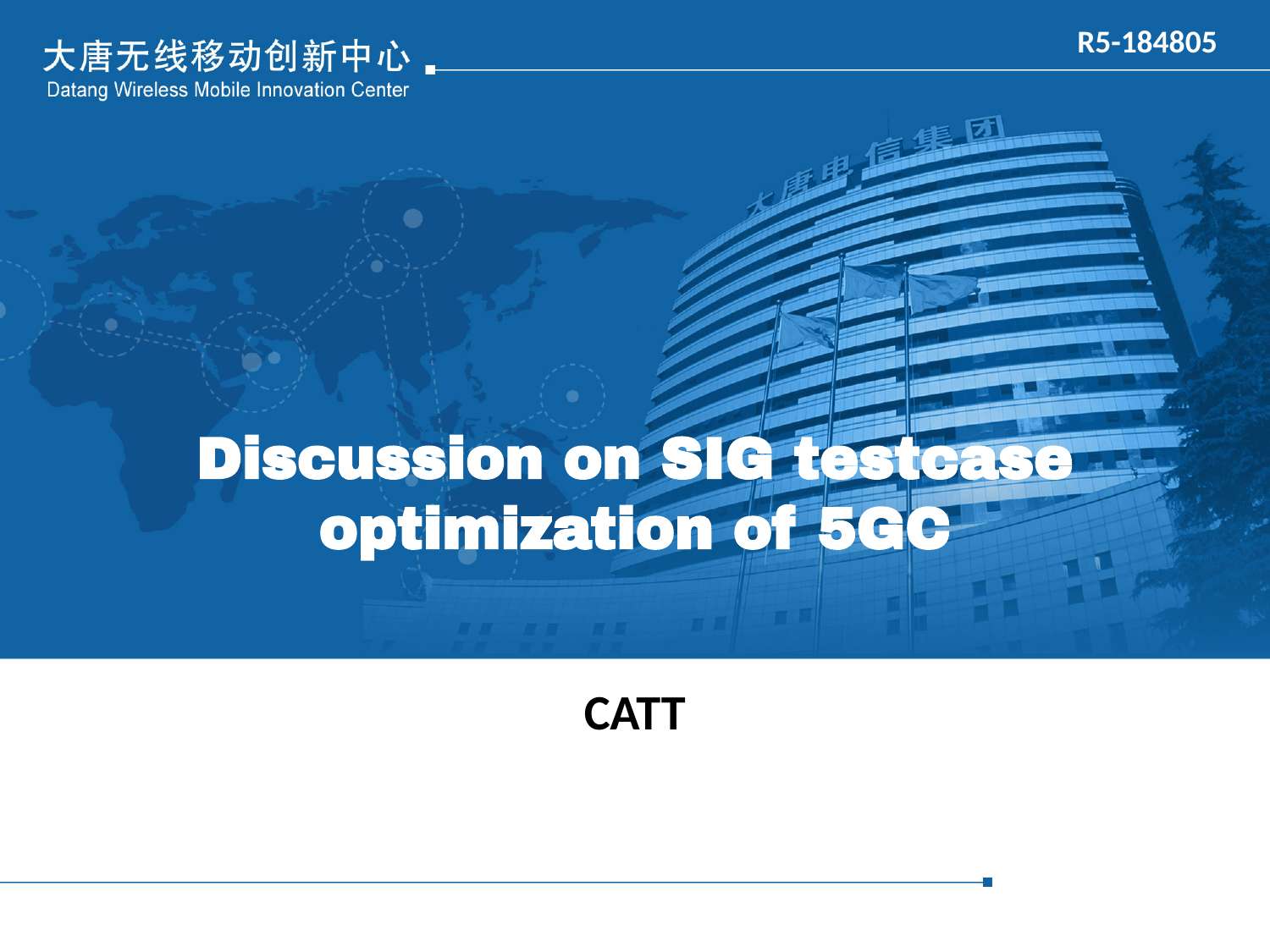

R5-184805
# Discussion on SIG testcase optimization of 5GC
CATT